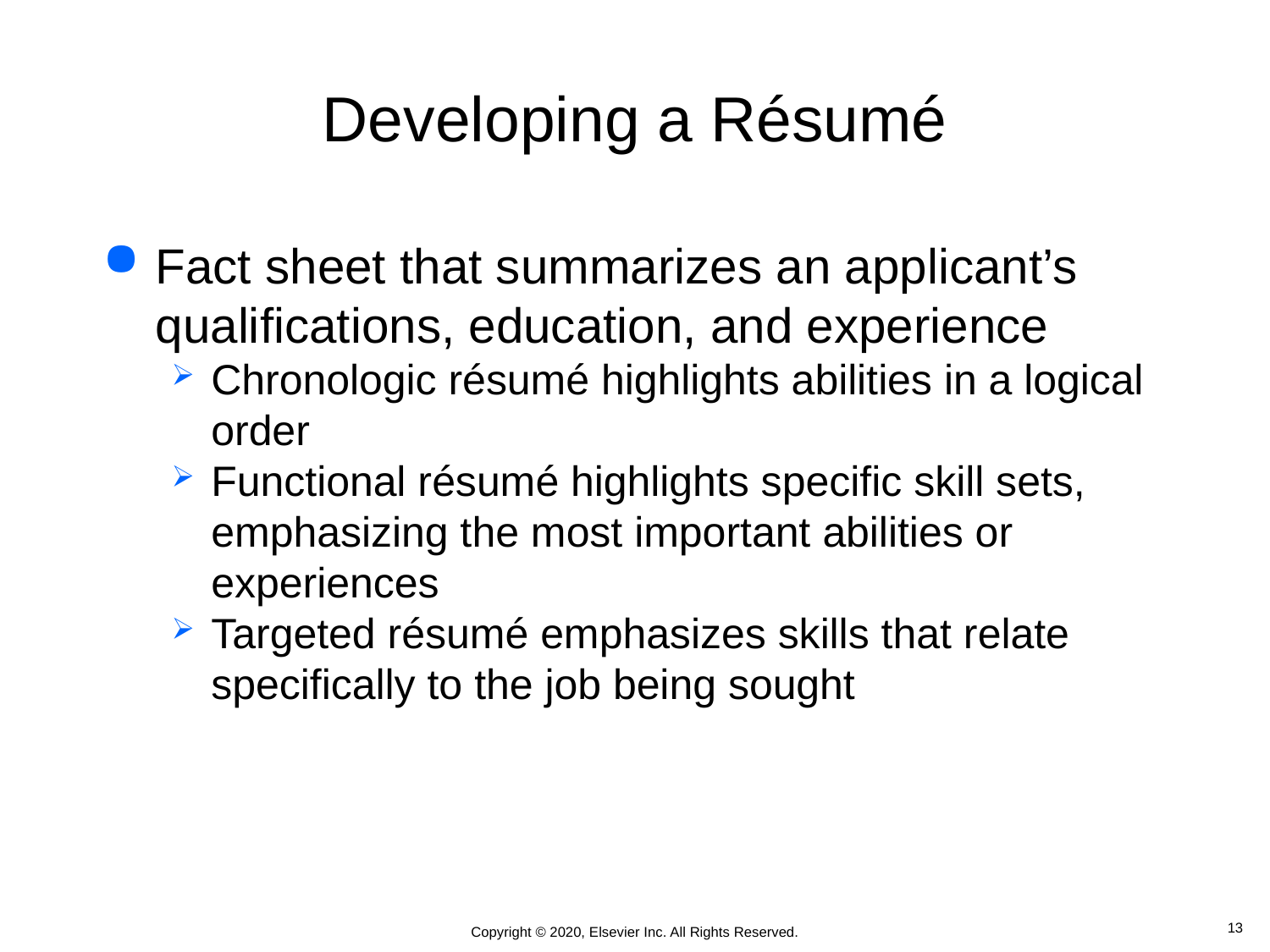

# Developing a Résumé
Fact sheet that summarizes an applicant’s qualifications, education, and experience
Chronologic résumé highlights abilities in a logical order
Functional résumé highlights specific skill sets, emphasizing the most important abilities or experiences
Targeted résumé emphasizes skills that relate specifically to the job being sought
 13